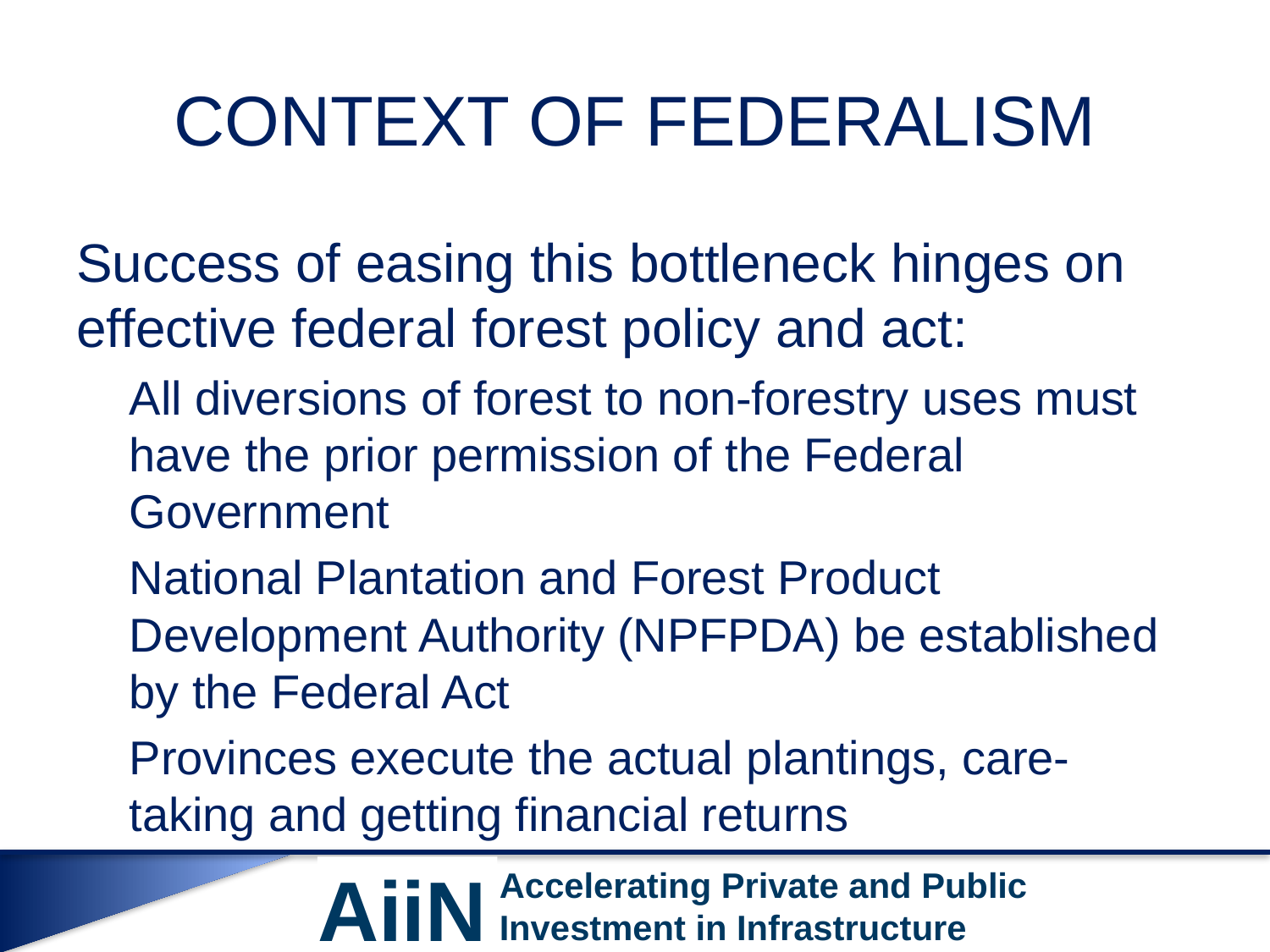

# CONTEXT OF FEDERALISM
Success of easing this bottleneck hinges on effective federal forest policy and act:
All diversions of forest to non-forestry uses must have the prior permission of the Federal Government
National Plantation and Forest Product Development Authority (NPFPDA) be established by the Federal Act
Provinces execute the actual plantings, care-taking and getting financial returns